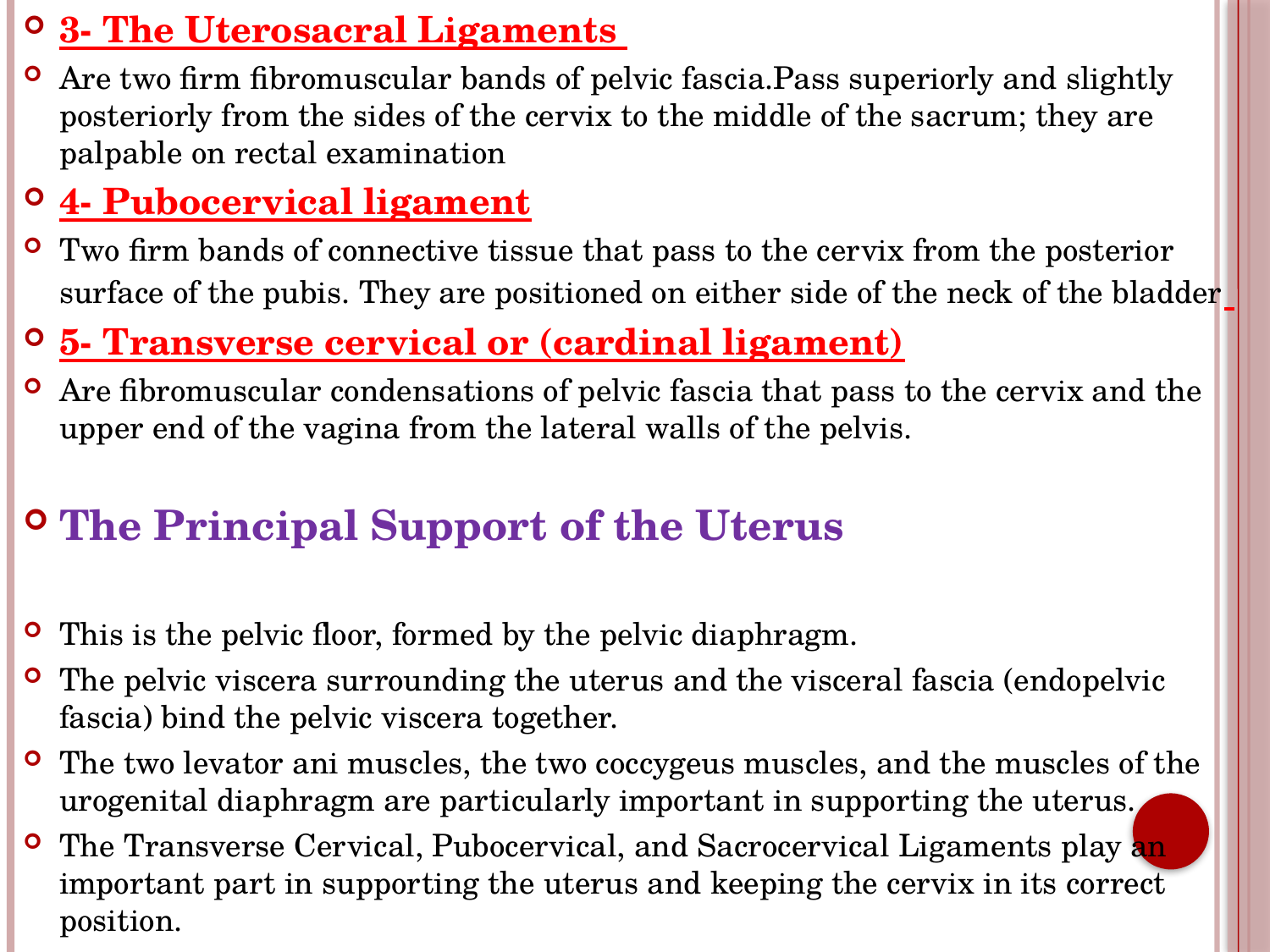

3- The Uterosacral Ligaments
Are two firm fibromuscular bands of pelvic fascia.Pass superiorly and slightly posteriorly from the sides of the cervix to the middle of the sacrum; they are palpable on rectal examination
4- Pubocervical ligament
Two firm bands of connective tissue that pass to the cervix from the posterior surface of the pubis. They are positioned on either side of the neck of the bladder
5- Transverse cervical or (cardinal ligament)
Are fibromuscular condensations of pelvic fascia that pass to the cervix and the upper end of the vagina from the lateral walls of the pelvis.

The Principal Support of the Uterus

This is the pelvic floor, formed by the pelvic diaphragm.
The pelvic viscera surrounding the uterus and the visceral fascia (endopelvic fascia) bind the pelvic viscera together.
The two levator ani muscles, the two coccygeus muscles, and the muscles of the urogenital diaphragm are particularly important in supporting the uterus.
The Transverse Cervical, Pubocervical, and Sacrocervical Ligaments play an important part in supporting the uterus and keeping the cervix in its correct position.